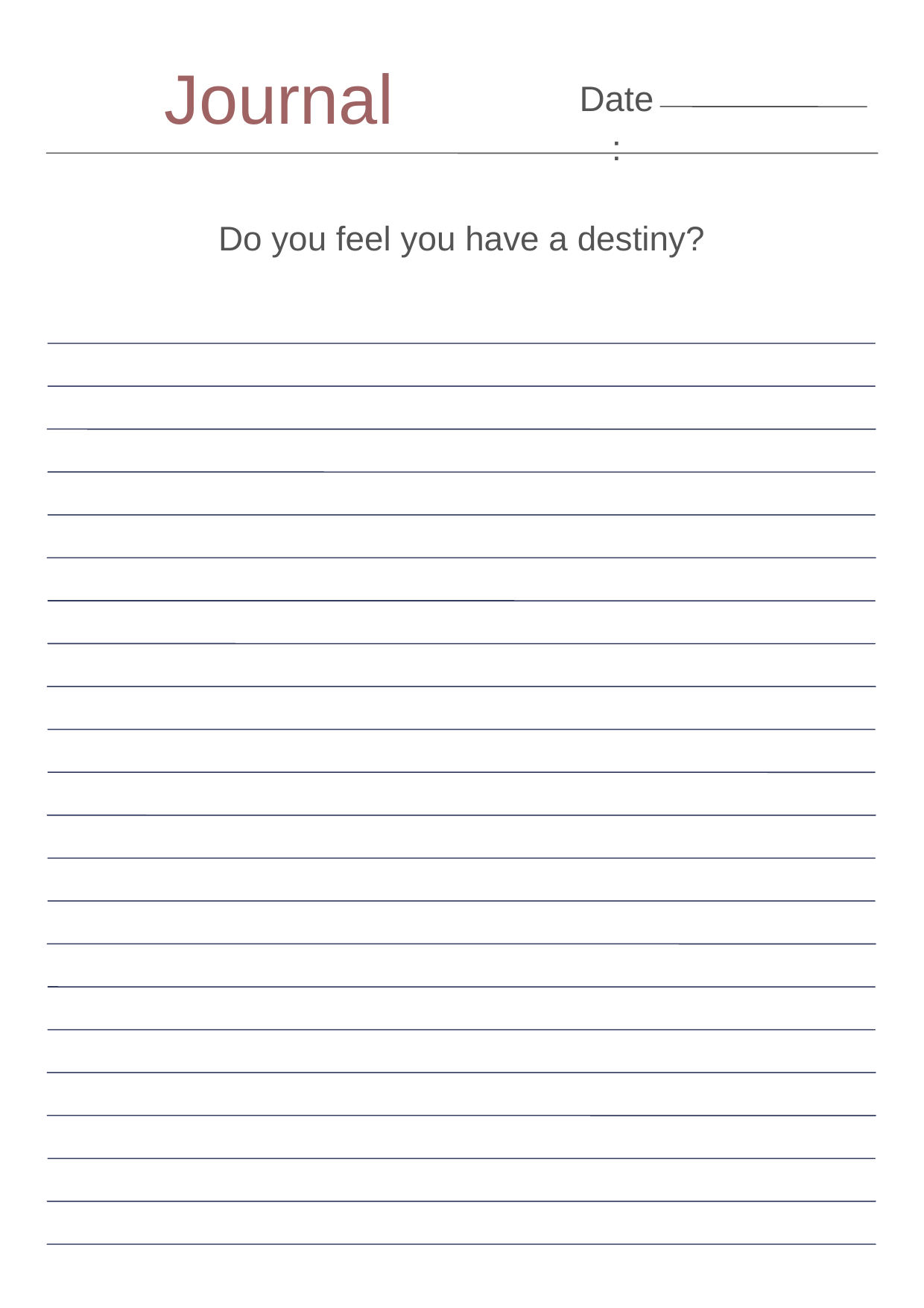

Journal
Date:

Do you feel you have a destiny?